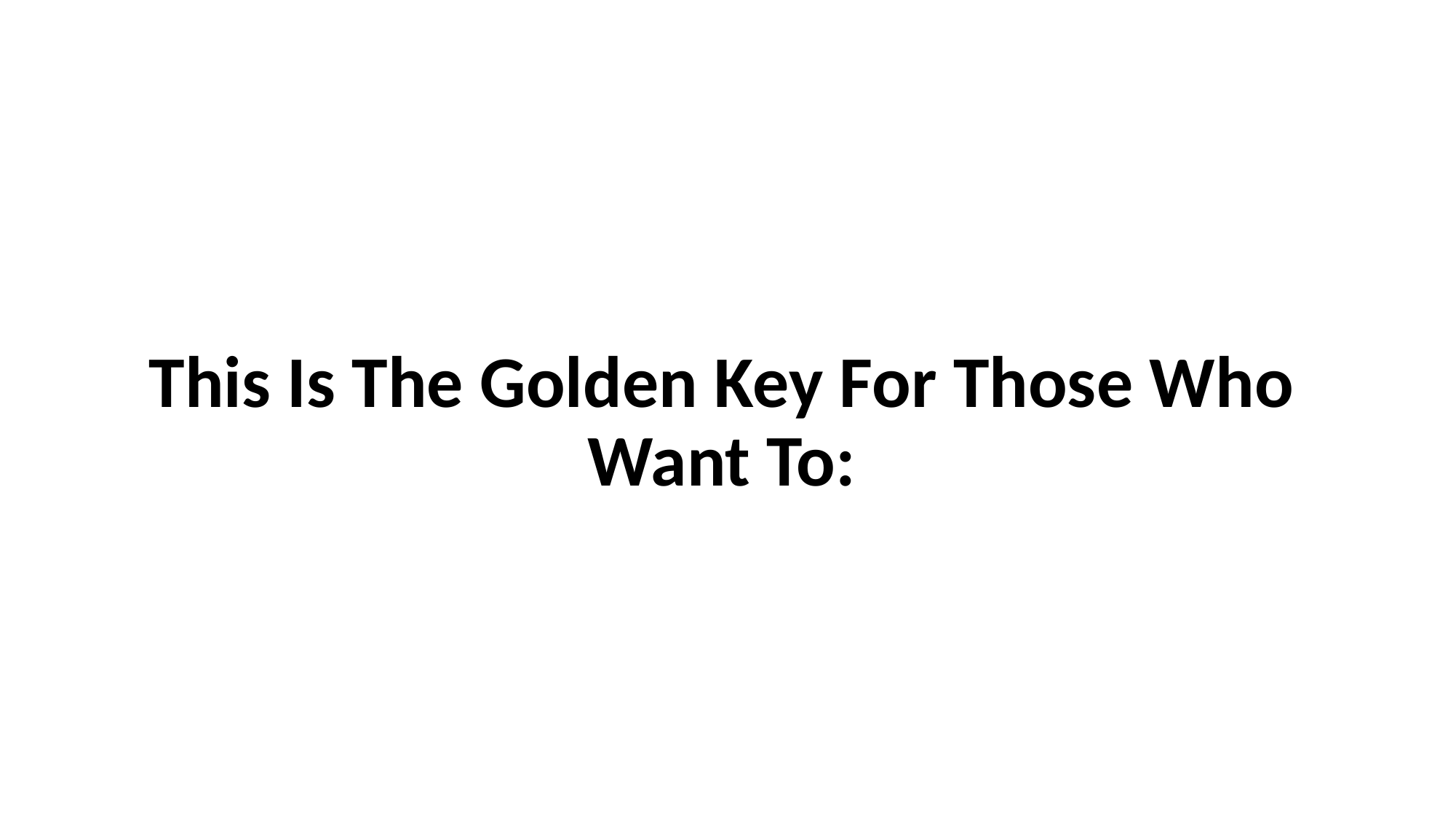

This Is The Golden Key For Those Who Want To: